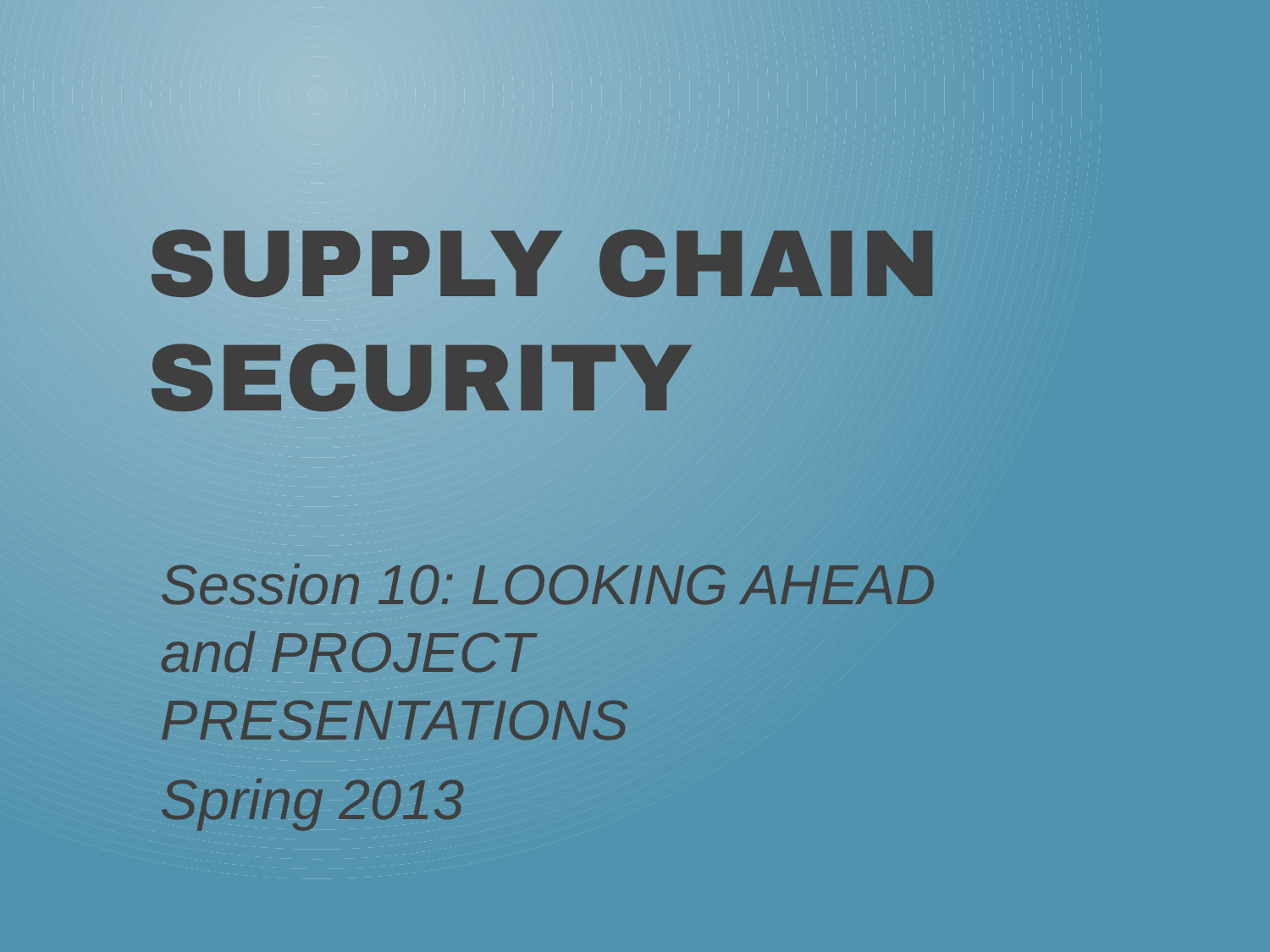

# Supply chain security
Session 10: LOOKING AHEAD and PROJECT PRESENTATIONS
Spring 2013